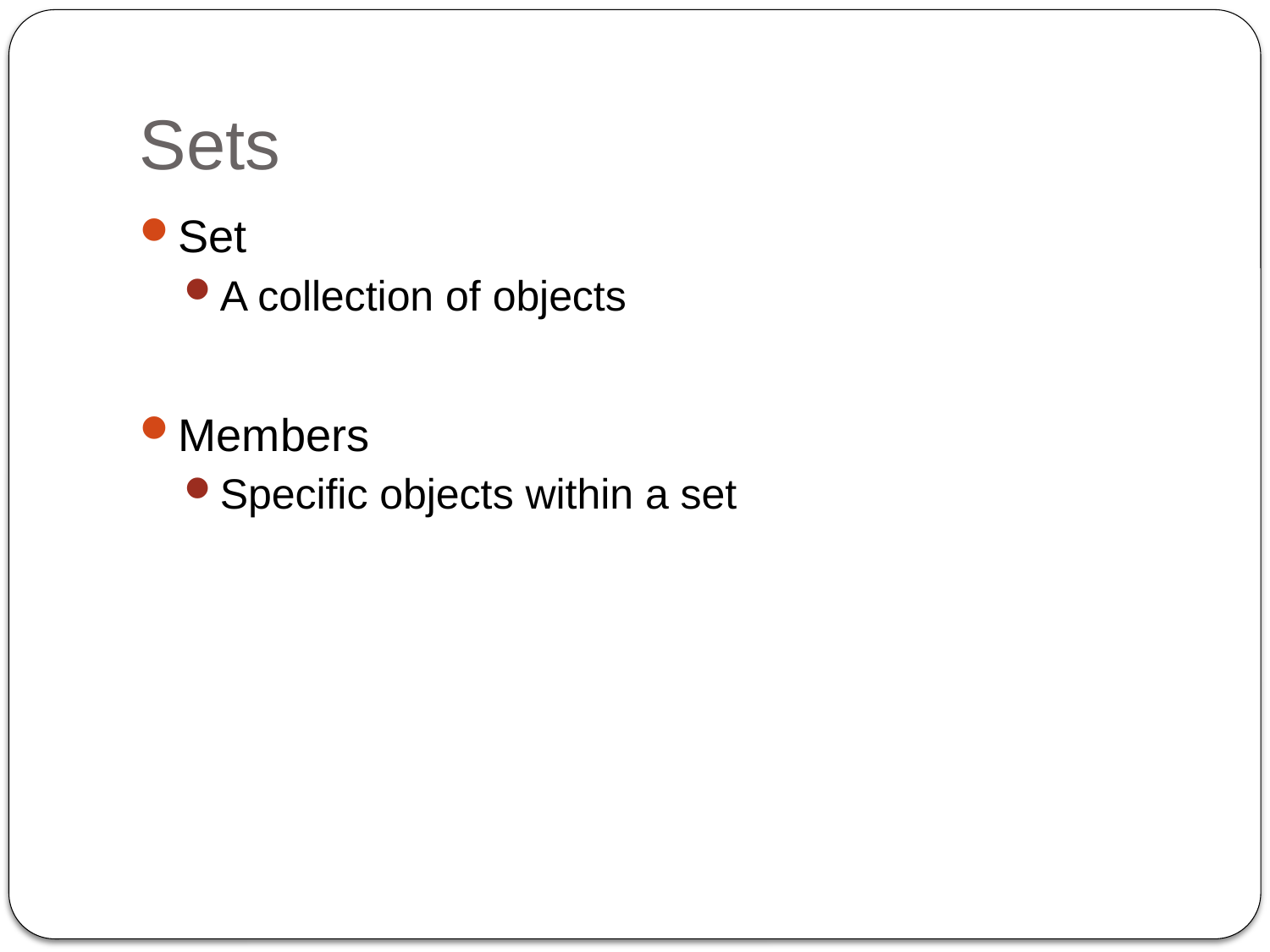

# Sets
Set
A collection of objects

Members
Specific objects within a set